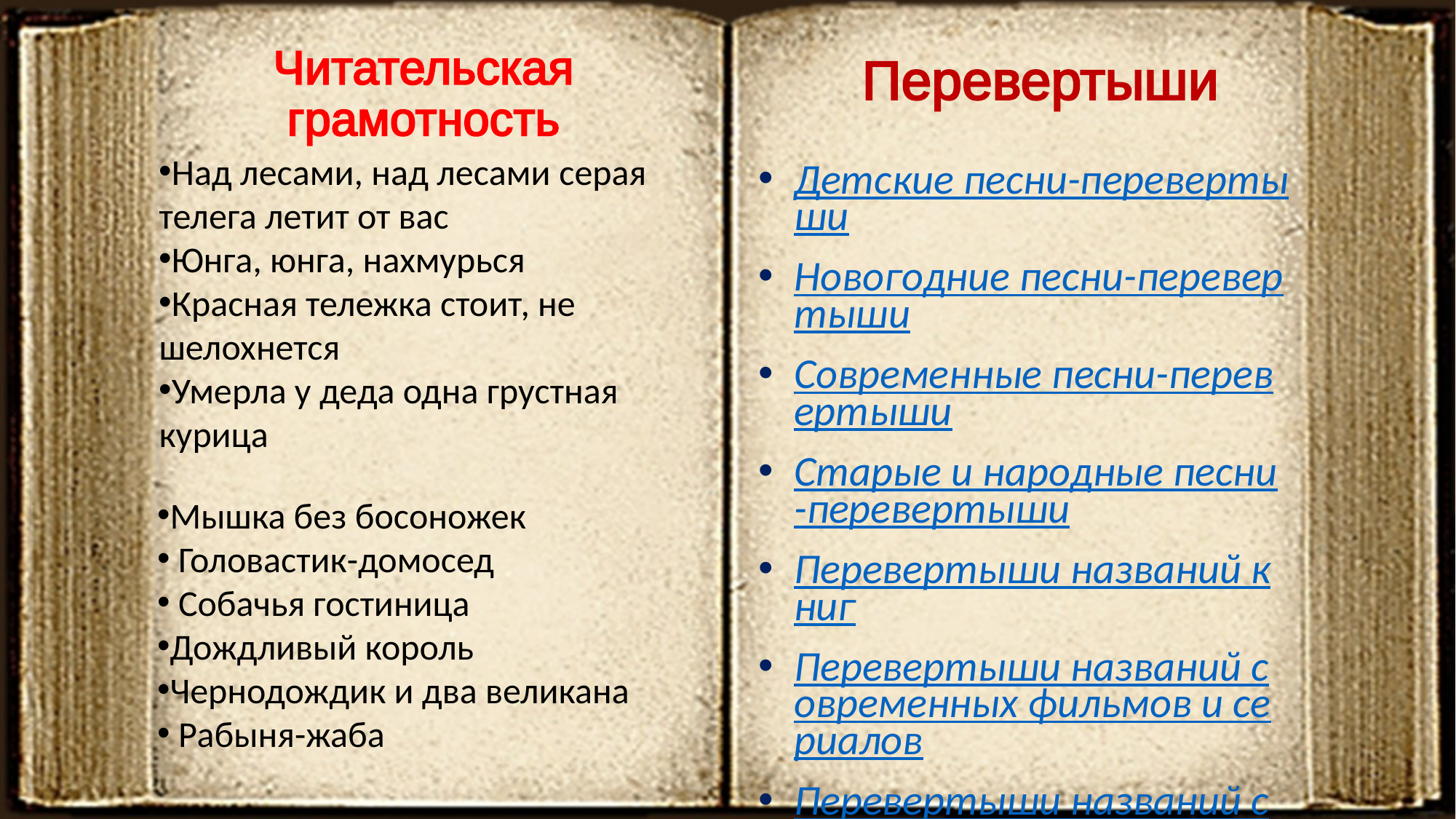

# Перевертыши
Читательская грамотность
Над лесами, над лесами серая телега летит от вас
Юнга, юнга, нахмурься
Красная тележка стоит, не шелохнется
Умерла у деда одна грустная курица

Детские песни-перевертыши
Новогодние песни-перевертыши
Современные песни-перевертыши
Старые и народные песни-перевертыши
Перевертыши названий книг
Перевертыши названий современных фильмов и сериалов
Перевертыши названий старых фильмов
Перевертыши строчек из стихотворений
Перевертыши пословиц и поговорок

Мышка без босоножек
 Головастик-домосед
 Собачья гостиница
Дождливый король
Чернодождик и два великана
 Рабыня-жаба